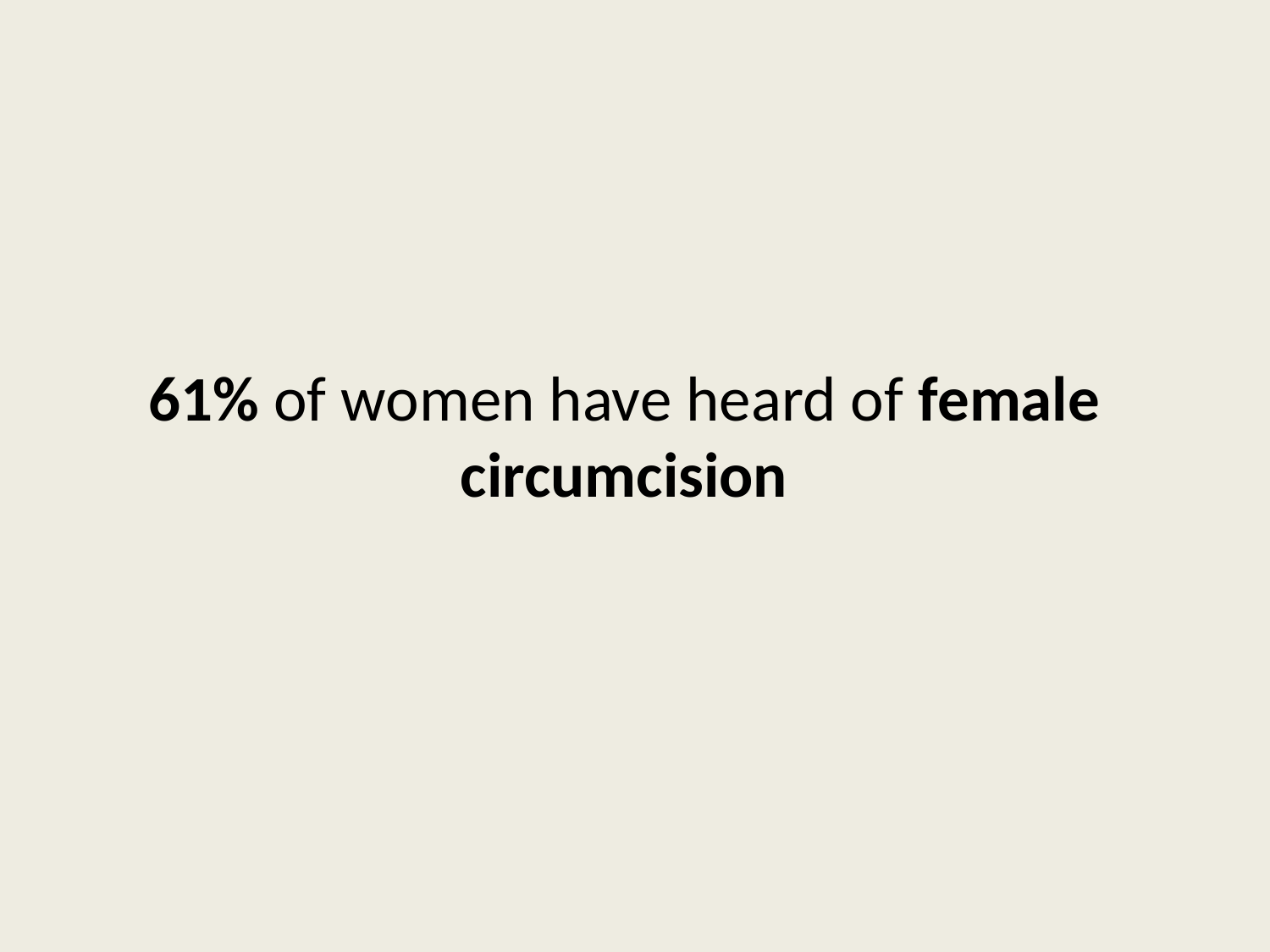

# 61% of women have heard of female circumcision